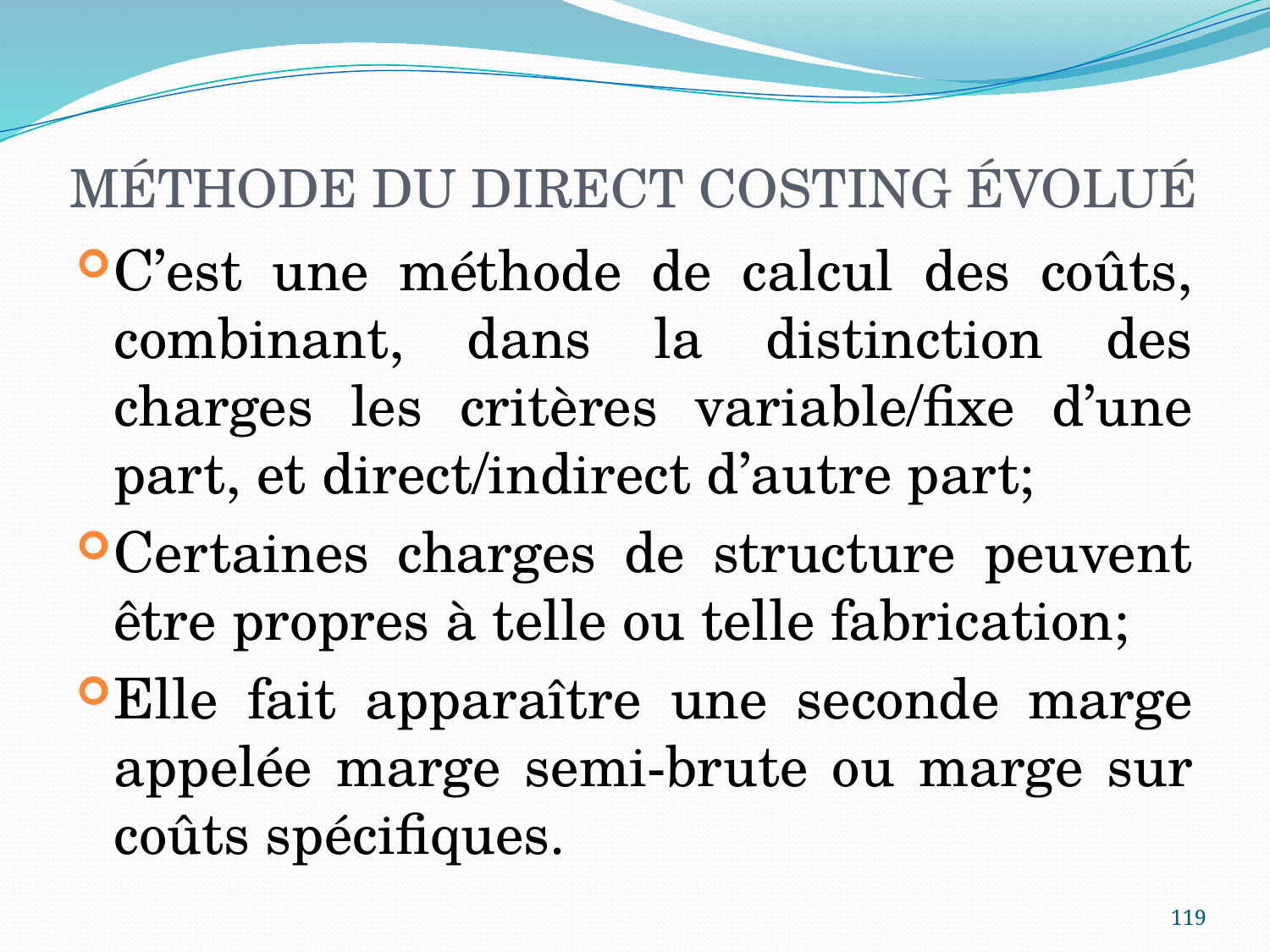

# Méthode du direct costing évolué
C’est une méthode de calcul des coûts, combinant, dans la distinction des charges les critères variable/fixe d’une part, et direct/indirect d’autre part;
Certaines charges de structure peuvent être propres à telle ou telle fabrication;
Elle fait apparaître une seconde marge appelée marge semi-brute ou marge sur coûts spécifiques.

119